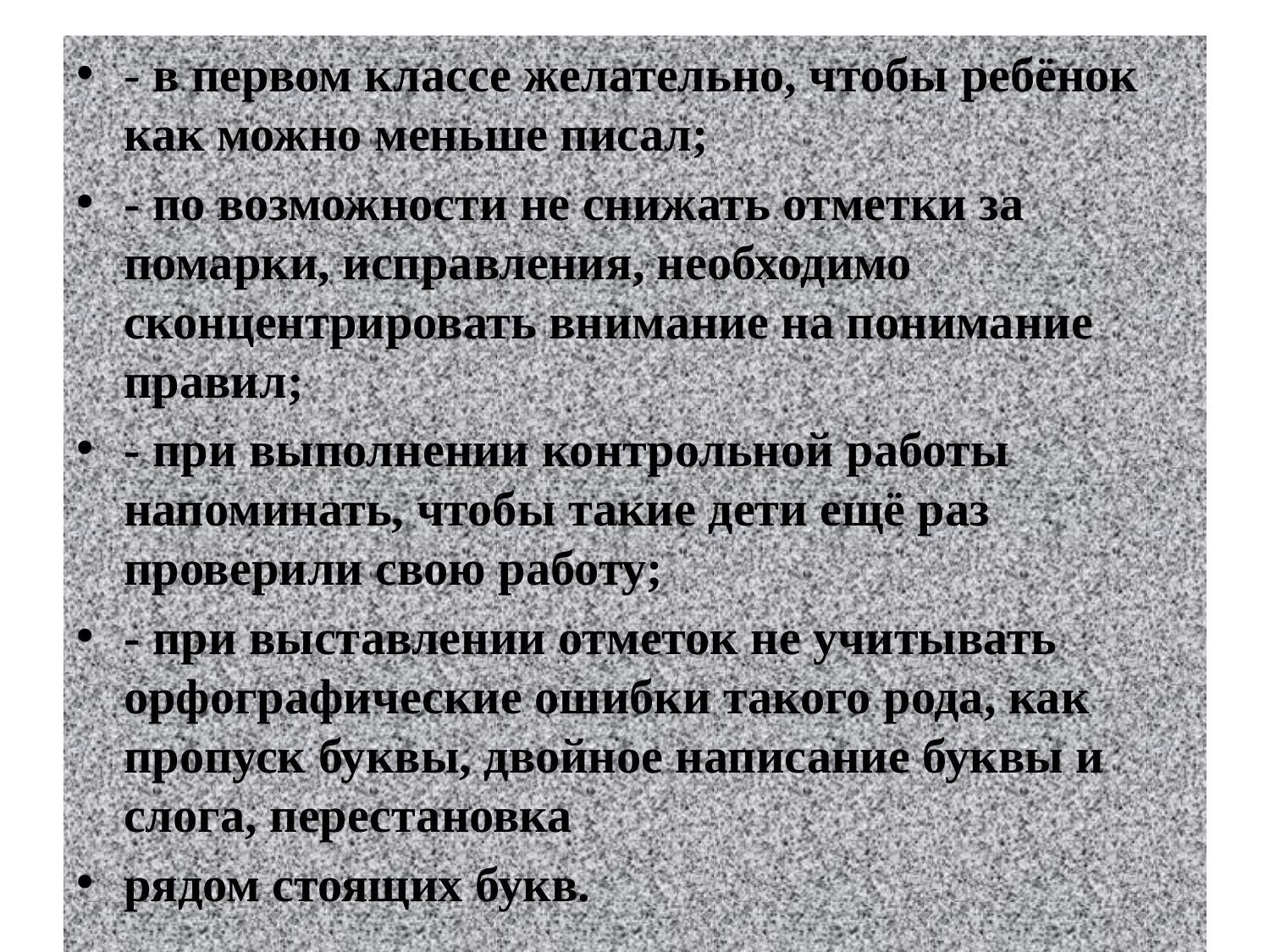

#
- в первом классе желательно, чтобы ребёнок как можно меньше писал;
- по возможности не снижать отметки за помарки, исправления, необходимо сконцентрировать внимание на понимание правил;
- при выполнении контрольной работы напоминать, чтобы такие дети ещё раз проверили свою работу;
- при выставлении отметок не учитывать орфографические ошибки такого рода, как пропуск буквы, двойное написание буквы и слога, перестановка
рядом стоящих букв.